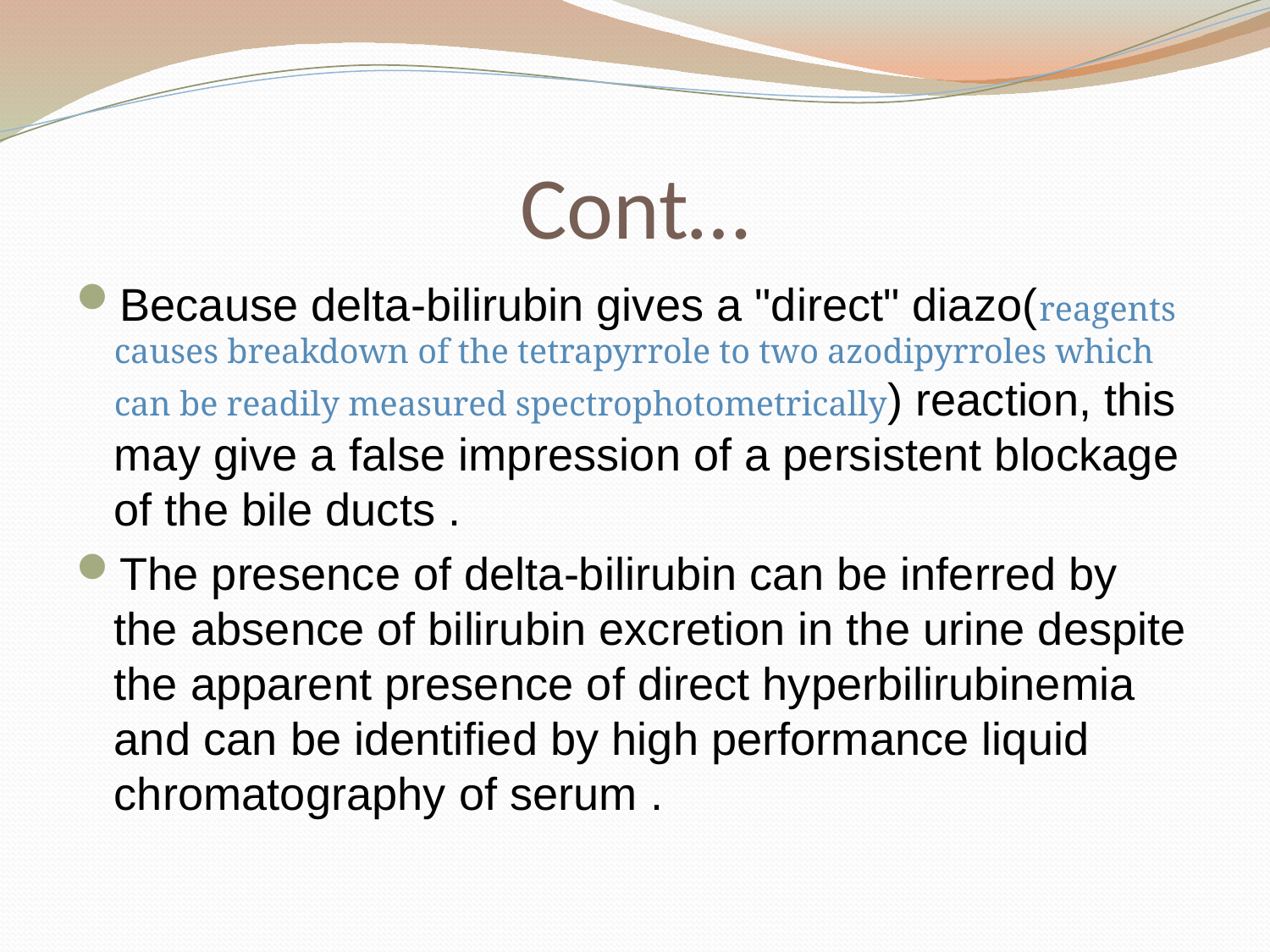

# Cont…
Because delta-bilirubin gives a "direct" diazo(reagents causes breakdown of the tetrapyrrole to two azodipyrroles which can be readily measured spectrophotometrically) reaction, this may give a false impression of a persistent blockage of the bile ducts .
The presence of delta-bilirubin can be inferred by the absence of bilirubin excretion in the urine despite the apparent presence of direct hyperbilirubinemia and can be identified by high performance liquid chromatography of serum .